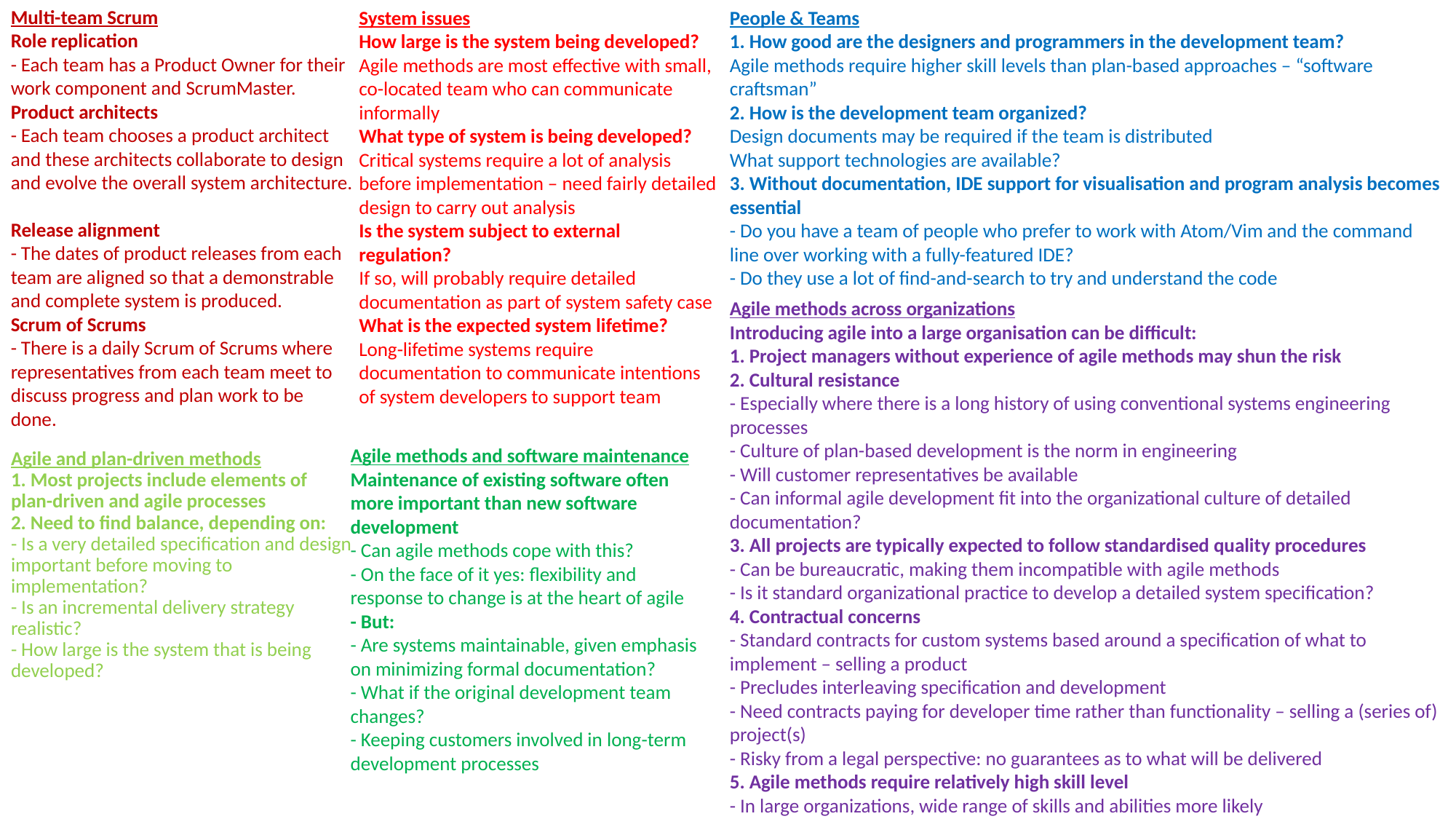

System issues
How large is the system being developed?
Agile methods are most effective with small, co-located team who can communicate informally
What type of system is being developed?
Critical systems require a lot of analysis before implementation – need fairly detailed design to carry out analysis
Is the system subject to external regulation?
If so, will probably require detailed documentation as part of system safety case
What is the expected system lifetime?
Long-lifetime systems require documentation to communicate intentions of system developers to support team
People & Teams
1. How good are the designers and programmers in the development team?
Agile methods require higher skill levels than plan-based approaches – “software craftsman”
2. How is the development team organized?
Design documents may be required if the team is distributed
What support technologies are available?
3. Without documentation, IDE support for visualisation and program analysis becomes essential
- Do you have a team of people who prefer to work with Atom/Vim and the command line over working with a fully-featured IDE?
- Do they use a lot of find-and-search to try and understand the code
Multi-team Scrum
Role replication
- Each team has a Product Owner for their work component and ScrumMaster.
Product architects
- Each team chooses a product architect and these architects collaborate to design and evolve the overall system architecture.
Release alignment
- The dates of product releases from each team are aligned so that a demonstrable and complete system is produced.
Scrum of Scrums
- There is a daily Scrum of Scrums where representatives from each team meet to discuss progress and plan work to be done.
Agile methods across organizations
Introducing agile into a large organisation can be difficult:
1. Project managers without experience of agile methods may shun the risk
2. Cultural resistance
- Especially where there is a long history of using conventional systems engineering processes
- Culture of plan-based development is the norm in engineering
- Will customer representatives be available
- Can informal agile development fit into the organizational culture of detailed documentation?
3. All projects are typically expected to follow standardised quality procedures
- Can be bureaucratic, making them incompatible with agile methods
- Is it standard organizational practice to develop a detailed system specification?
4. Contractual concerns
- Standard contracts for custom systems based around a specification of what to implement – selling a product
- Precludes interleaving specification and development
- Need contracts paying for developer time rather than functionality – selling a (series of) project(s)
- Risky from a legal perspective: no guarantees as to what will be delivered
5. Agile methods require relatively high skill level
- In large organizations, wide range of skills and abilities more likely
Agile methods and software maintenance
Maintenance of existing software often more important than new software development
- Can agile methods cope with this?
- On the face of it yes: flexibility and response to change is at the heart of agile
- But:
- Are systems maintainable, given emphasis on minimizing formal documentation?
- What if the original development team changes?
- Keeping customers involved in long-term development processes
Agile and plan-driven methods
1. Most projects include elements of plan-driven and agile processes
2. Need to find balance, depending on:
- Is a very detailed specification and design important before moving to implementation?
- Is an incremental delivery strategy realistic?
- How large is the system that is being developed?